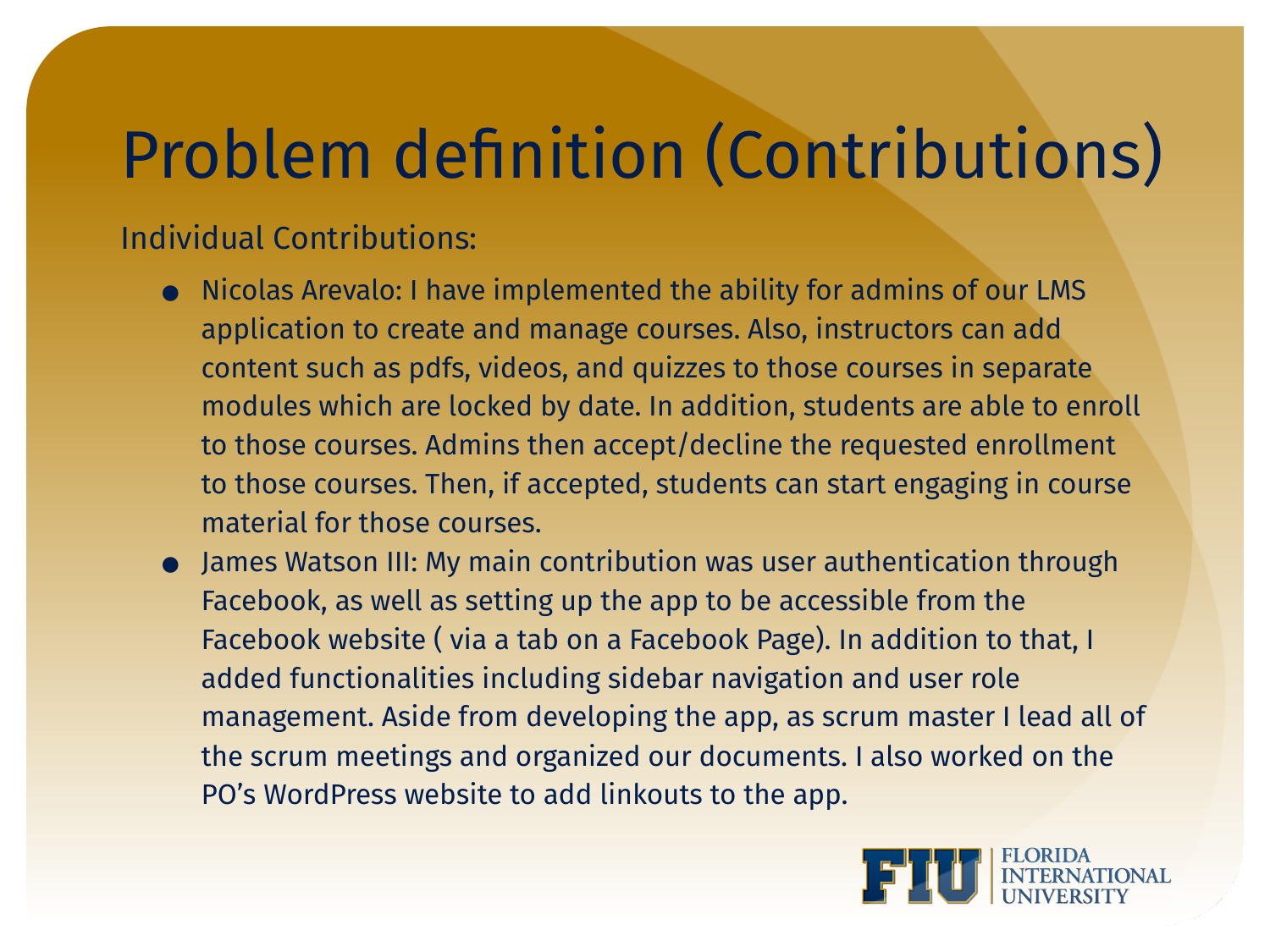

# Problem definition (Contributions)
Individual Contributions:
Nicolas Arevalo: I have implemented the ability for admins of our LMS application to create and manage courses. Also, instructors can add content such as pdfs, videos, and quizzes to those courses in separate modules which are locked by date. In addition, students are able to enroll to those courses. Admins then accept/decline the requested enrollment to those courses. Then, if accepted, students can start engaging in course material for those courses.
James Watson III: My main contribution was user authentication through Facebook, as well as setting up the app to be accessible from the Facebook website ( via a tab on a Facebook Page). In addition to that, I added functionalities including sidebar navigation and user role management. Aside from developing the app, as scrum master I lead all of the scrum meetings and organized our documents. I also worked on the PO’s WordPress website to add linkouts to the app.